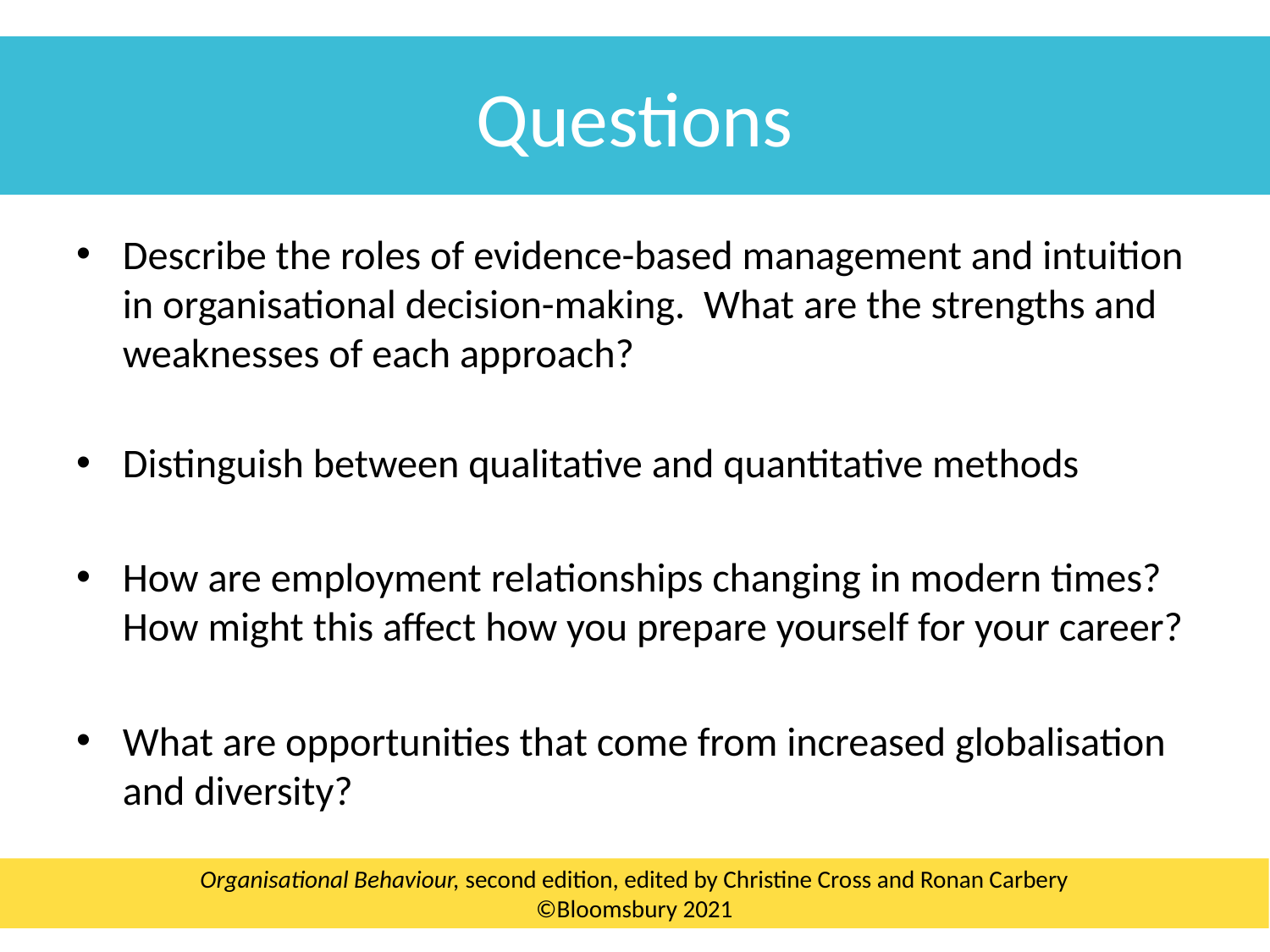

Questions
Describe the roles of evidence-based management and intuition in organisational decision-making.  What are the strengths and weaknesses of each approach?

Distinguish between qualitative and quantitative methods

How are employment relationships changing in modern times? How might this affect how you prepare yourself for your career?

What are opportunities that come from increased globalisation and diversity?